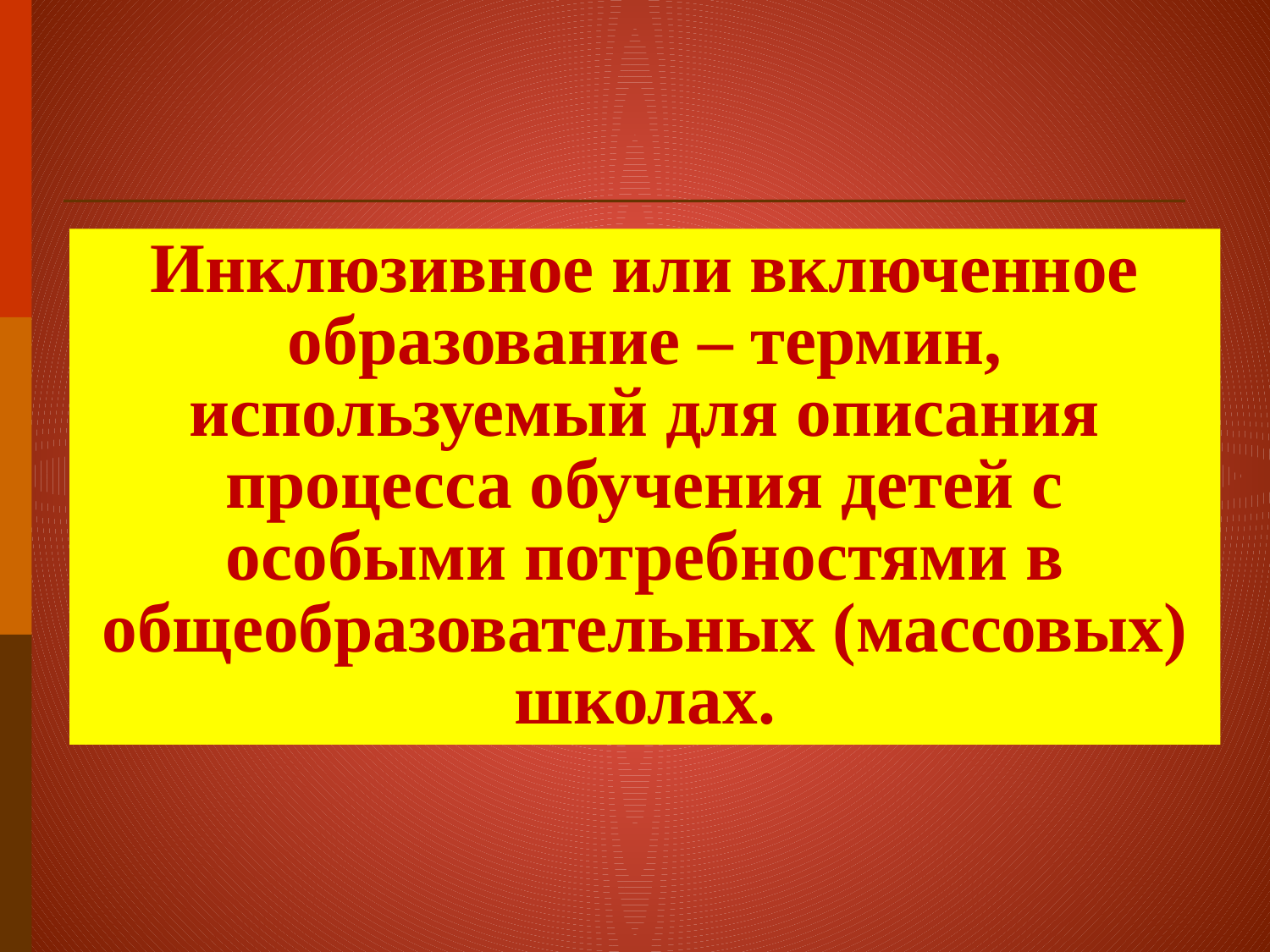

Инклюзивное или включенное образование – термин, используемый для описания процесса обучения детей с особыми потребностями в общеобразовательных (массовых) школах.